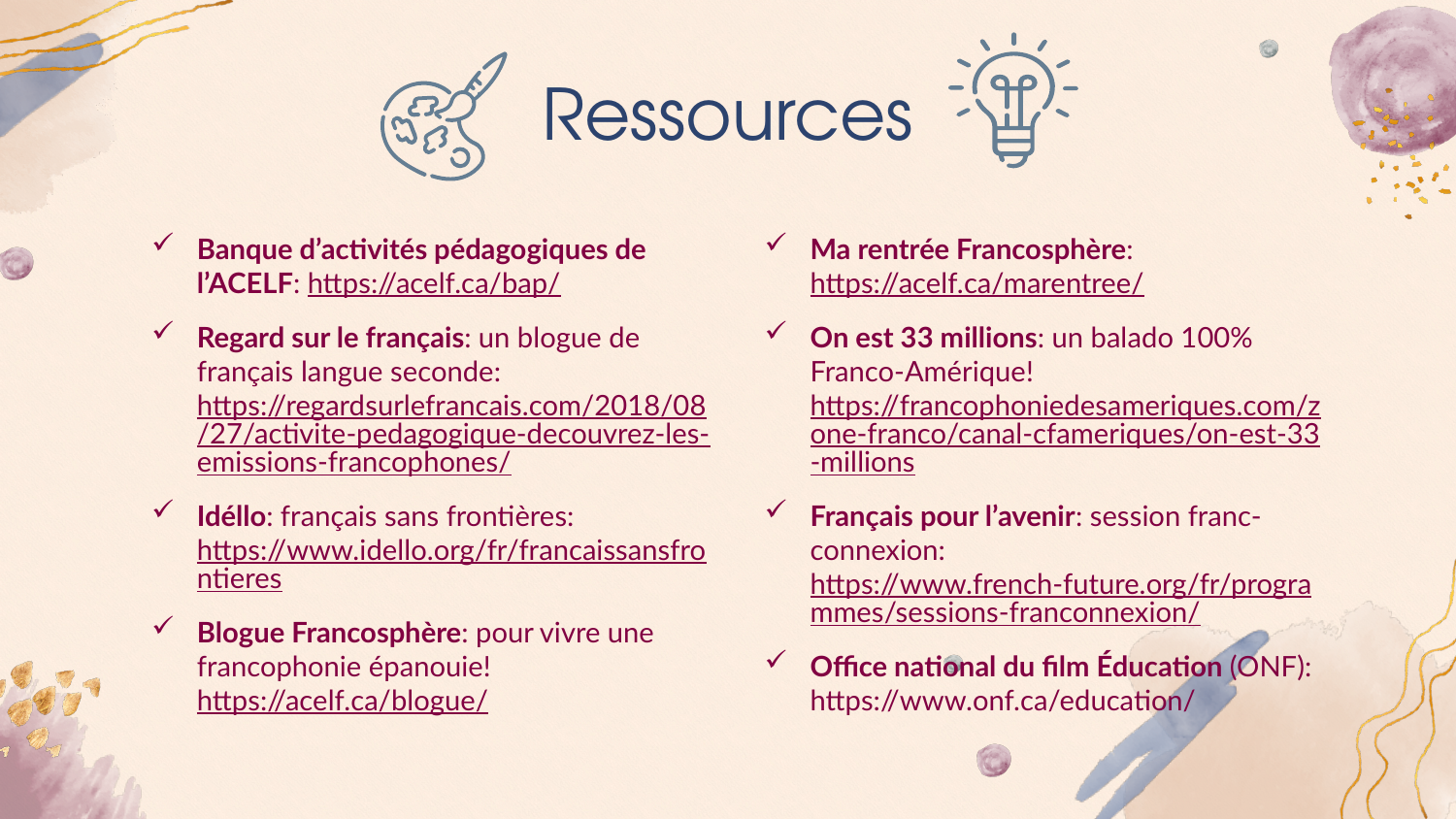

# Ressources
Banque d’activités pédagogiques de l’ACELF: https://acelf.ca/bap/
Regard sur le français: un blogue de français langue seconde: https://regardsurlefrancais.com/2018/08/27/activite-pedagogique-decouvrez-les-emissions-francophones/
Idéllo: français sans frontières: https://www.idello.org/fr/francaissansfrontieres
Blogue Francosphère: pour vivre une francophonie épanouie! https://acelf.ca/blogue/

Ma rentrée Francosphère: https://acelf.ca/marentree/
On est 33 millions: un balado 100% Franco-Amérique! https://francophoniedesameriques.com/zone-franco/canal-cfameriques/on-est-33-millions
Français pour l’avenir: session franc-connexion: https://www.french-future.org/fr/programmes/sessions-franconnexion/
Office national du film Éducation (ONF): https://www.onf.ca/education/